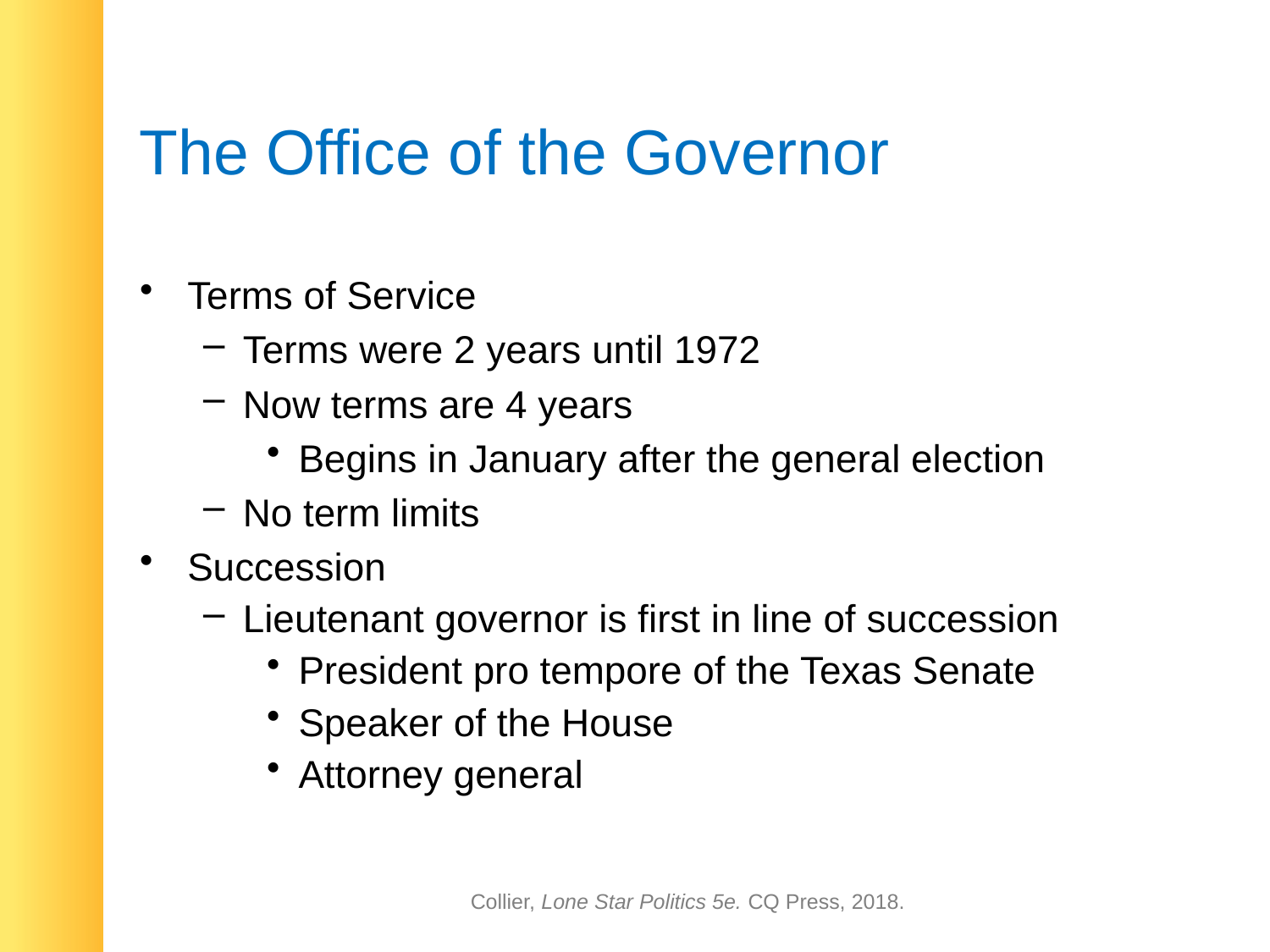

# The Office of the Governor
Terms of Service
Terms were 2 years until 1972
Now terms are 4 years
Begins in January after the general election
No term limits
Succession
Lieutenant governor is first in line of succession
President pro tempore of the Texas Senate
Speaker of the House
Attorney general
Collier, Lone Star Politics 5e. CQ Press, 2018.